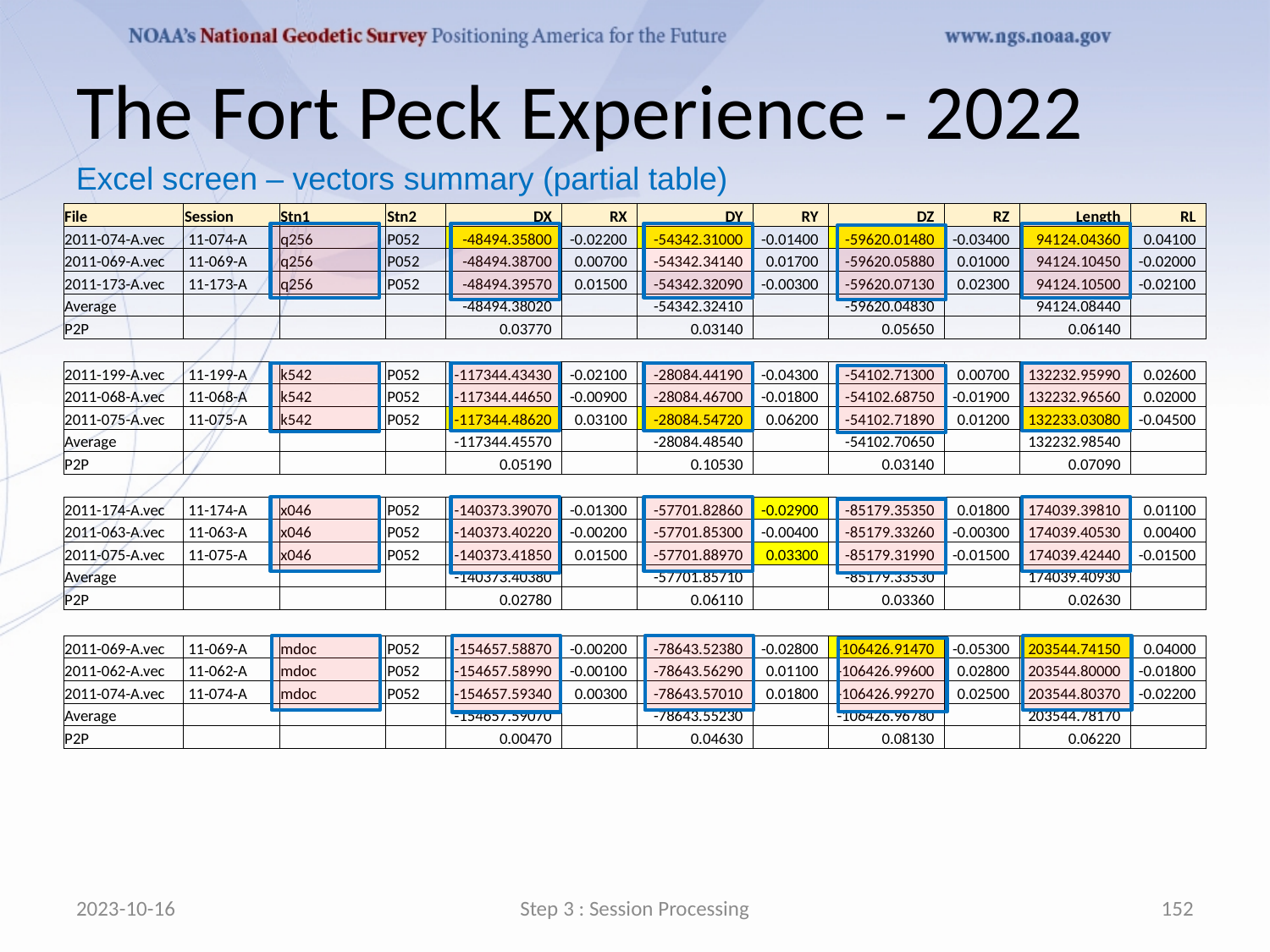

# The Fort Peck Experience - 2022
Excel screen – vectors summary (partial table)
| File | Session | Stn1 | Stn2 | DX | RX | DY | RY | DZ | RZ | Length | RL |
| --- | --- | --- | --- | --- | --- | --- | --- | --- | --- | --- | --- |
| 2011-074-A.vec | 11-074-A | q256 | P052 | -48494.35800 | -0.02200 | -54342.31000 | -0.01400 | -59620.01480 | -0.03400 | 94124.04360 | 0.04100 |
| 2011-069-A.vec | 11-069-A | q256 | P052 | -48494.38700 | 0.00700 | -54342.34140 | 0.01700 | -59620.05880 | 0.01000 | 94124.10450 | -0.02000 |
| 2011-173-A.vec | 11-173-A | q256 | P052 | -48494.39570 | 0.01500 | -54342.32090 | -0.00300 | -59620.07130 | 0.02300 | 94124.10500 | -0.02100 |
| Average |  |  |  | -48494.38020 |  | -54342.32410 |  | -59620.04830 |  | 94124.08440 |  |
| P2P |  |  |  | 0.03770 |  | 0.03140 |  | 0.05650 |  | 0.06140 |  |

| 2011-199-A.vec | 11-199-A | k542 | P052 | -117344.43430 | -0.02100 | -28084.44190 | -0.04300 | -54102.71300 | 0.00700 | 132232.95990 | 0.02600 |
| --- | --- | --- | --- | --- | --- | --- | --- | --- | --- | --- | --- |
| 2011-068-A.vec | 11-068-A | k542 | P052 | -117344.44650 | -0.00900 | -28084.46700 | -0.01800 | -54102.68750 | -0.01900 | 132232.96560 | 0.02000 |
| 2011-075-A.vec | 11-075-A | k542 | P052 | -117344.48620 | 0.03100 | -28084.54720 | 0.06200 | -54102.71890 | 0.01200 | 132233.03080 | -0.04500 |
| Average |  |  |  | -117344.45570 |  | -28084.48540 |  | -54102.70650 |  | 132232.98540 |  |
| P2P |  |  |  | 0.05190 |  | 0.10530 |  | 0.03140 |  | 0.07090 |  |

| 2011-174-A.vec | 11-174-A | x046 | P052 | -140373.39070 | -0.01300 | -57701.82860 | -0.02900 | -85179.35350 | 0.01800 | 174039.39810 | 0.01100 |
| --- | --- | --- | --- | --- | --- | --- | --- | --- | --- | --- | --- |
| 2011-063-A.vec | 11-063-A | x046 | P052 | -140373.40220 | -0.00200 | -57701.85300 | -0.00400 | -85179.33260 | -0.00300 | 174039.40530 | 0.00400 |
| 2011-075-A.vec | 11-075-A | x046 | P052 | -140373.41850 | 0.01500 | -57701.88970 | 0.03300 | -85179.31990 | -0.01500 | 174039.42440 | -0.01500 |
| Average |  |  |  | -140373.40380 |  | -57701.85710 |  | -85179.33530 |  | 174039.40930 |  |
| P2P |  |  |  | 0.02780 |  | 0.06110 |  | 0.03360 |  | 0.02630 |  |

| 2011-069-A.vec | 11-069-A | mdoc | P052 | -154657.58870 | -0.00200 | -78643.52380 | -0.02800 | -106426.91470 | -0.05300 | 203544.74150 | 0.04000 |
| --- | --- | --- | --- | --- | --- | --- | --- | --- | --- | --- | --- |
| 2011-062-A.vec | 11-062-A | mdoc | P052 | -154657.58990 | -0.00100 | -78643.56290 | 0.01100 | -106426.99600 | 0.02800 | 203544.80000 | -0.01800 |
| 2011-074-A.vec | 11-074-A | mdoc | P052 | -154657.59340 | 0.00300 | -78643.57010 | 0.01800 | -106426.99270 | 0.02500 | 203544.80370 | -0.02200 |
| Average |  |  |  | -154657.59070 |  | -78643.55230 |  | -106426.96780 |  | 203544.78170 |  |
| P2P |  |  |  | 0.00470 |  | 0.04630 |  | 0.08130 |  | 0.06220 |  |

2023-10-16
Step 3 : Session Processing
152